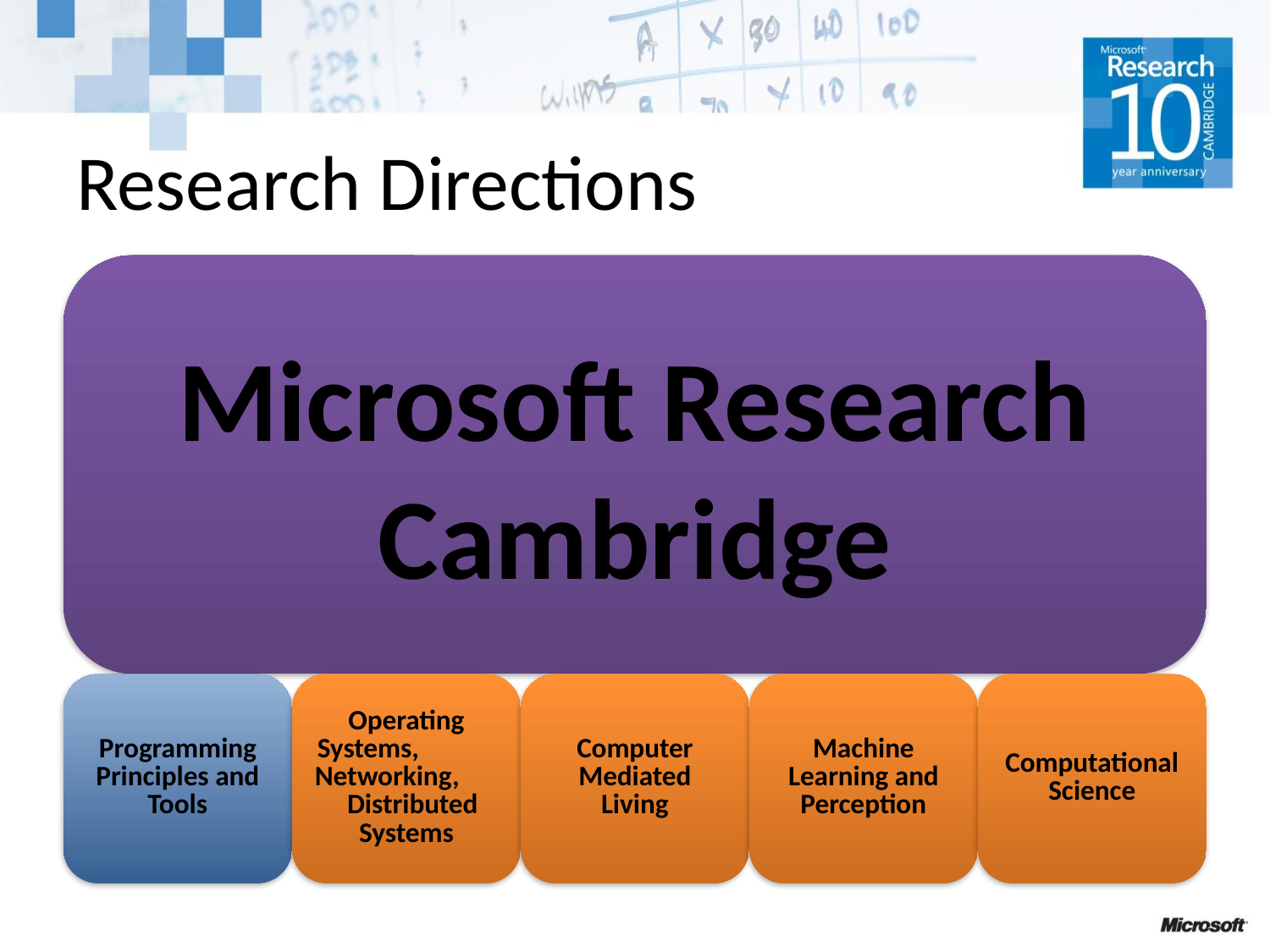

# Research Directions
Operating Systems,             Networking,         Distributed Systems
Machine Learning and Perception
Microsoft Research Cambridge
Computational Science
Programming Principles and Tools
Computer Mediated Living